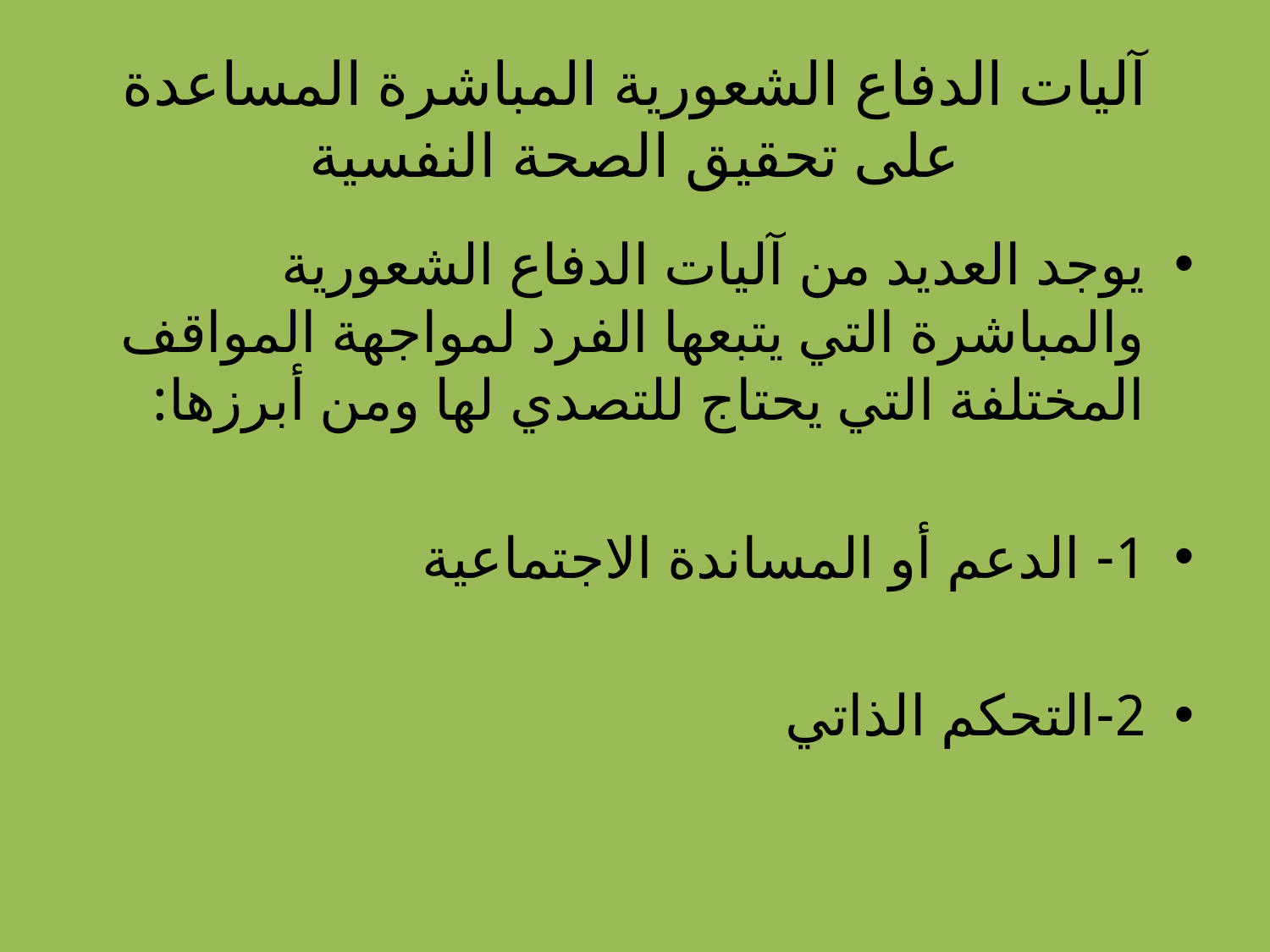

# آليات الدفاع الشعورية المباشرة المساعدة على تحقيق الصحة النفسية
يوجد العديد من آليات الدفاع الشعورية والمباشرة التي يتبعها الفرد لمواجهة المواقف المختلفة التي يحتاج للتصدي لها ومن أبرزها:

1- الدعم أو المساندة الاجتماعية

2-التحكم الذاتي